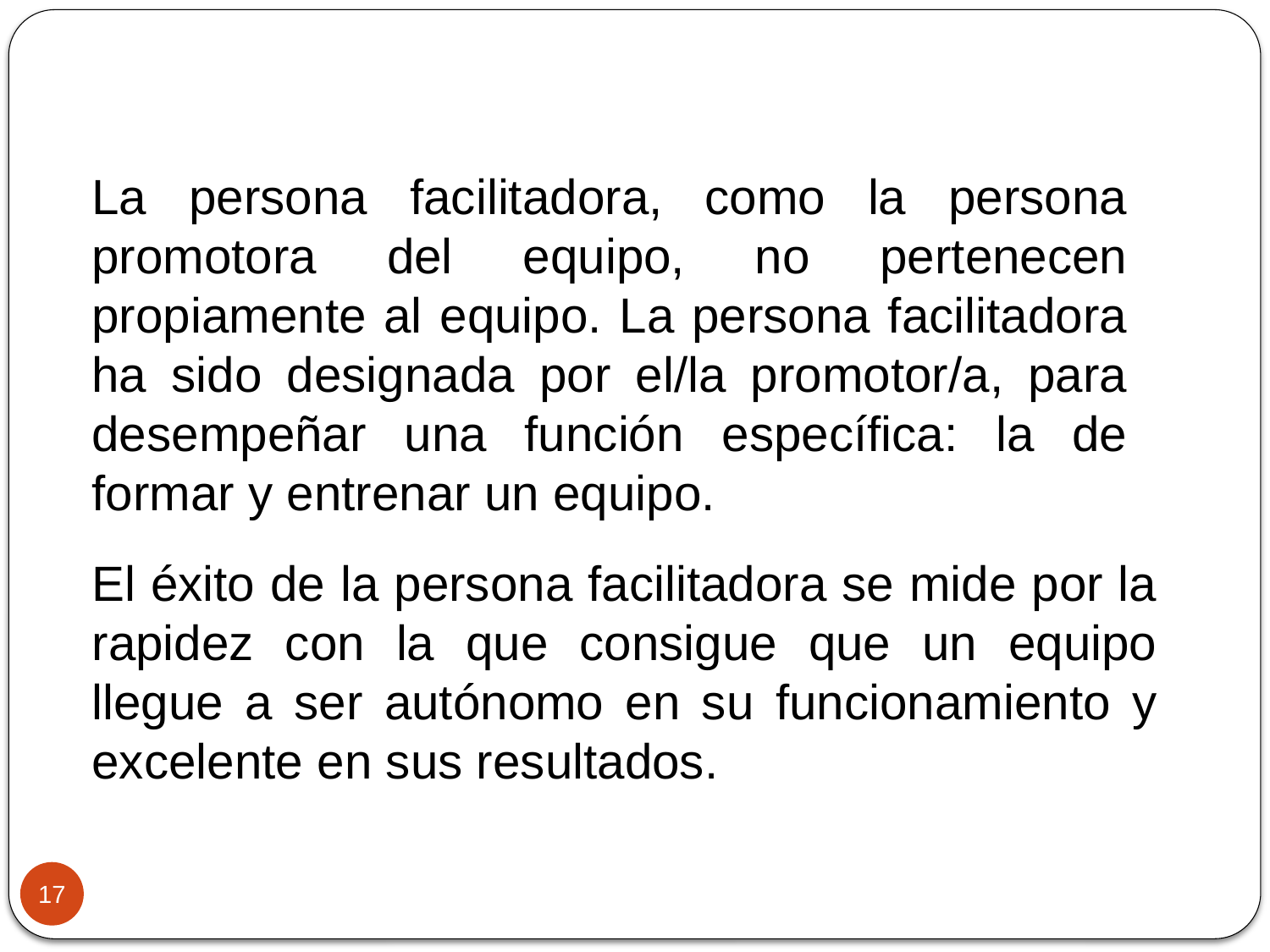

La persona facilitadora, como la persona promotora del equipo, no pertenecen propiamente al equipo. La persona facilitadora ha sido designada por el/la promotor/a, para desempeñar una función específica: la de formar y entrenar un equipo.
El éxito de la persona facilitadora se mide por la rapidez con la que consigue que un equipo llegue a ser autónomo en su funcionamiento y excelente en sus resultados.
17